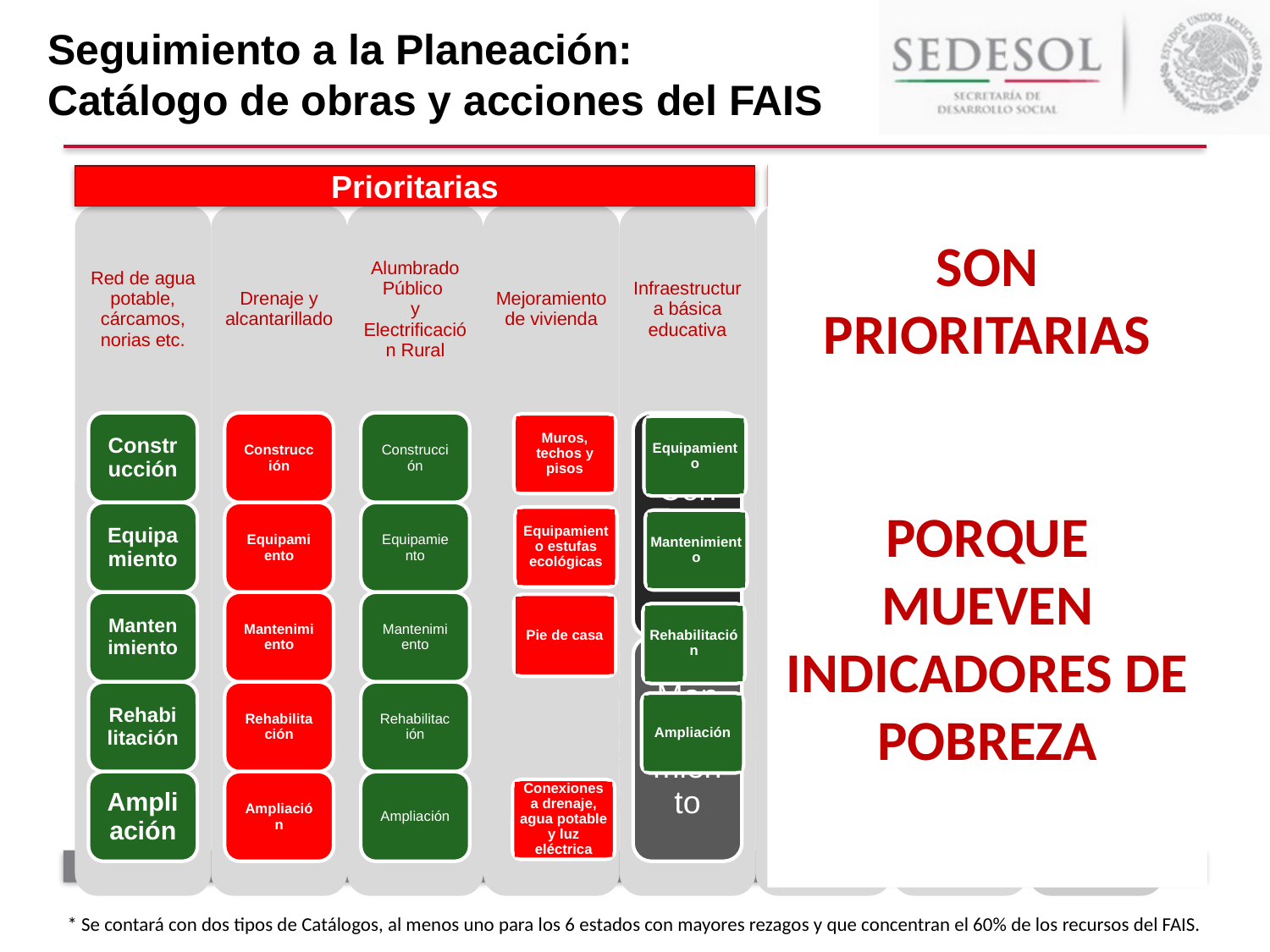

Seguimiento a la Planeación:
Catálogo de obras y acciones del FAIS

SON PRIORITARIAS

PORQUE MUEVEN INDICADORES DE POBREZA

No prioritarias
Prioritarias
Infraestructura Productiva Rural
Red de agua potable, cárcamos, norias etc.
Alumbrado Público
y
Electrificación Rural
Drenaje y alcantarillado
Construcción
Equipamiento
Mantenimiento
Rehabilitación
Ampliación
Construcción
Equipamiento
Mantenimiento
Rehabilitación
Ampliación
Construcción
Equipamiento
Mantenimiento
Rehabilitación
Ampliación
Construcción
Mantenimiento
Construcción
Equipamiento
Mantenimiento
Rehabilitación
Ampliación
Infraestructura básica educativa
Mejoramiento de vivienda
Caminos rurales,  carreteras
Urbanización
(calles, banquetas, jardines, mobiliario urbano, señalética, etc.) *

Muros, techos y pisos

Construcción

Equipamiento

Construcción

Equipamiento estufas ecológicas

Mantenimiento

Mantenimiento

Pie de casa

Mantenimiento

Rehabilitación

Rehabilitación

Ampliación

Conexiones a drenaje, agua potable y luz eléctrica
* Se contará con dos tipos de Catálogos, al menos uno para los 6 estados con mayores rezagos y que concentran el 60% de los recursos del FAIS.